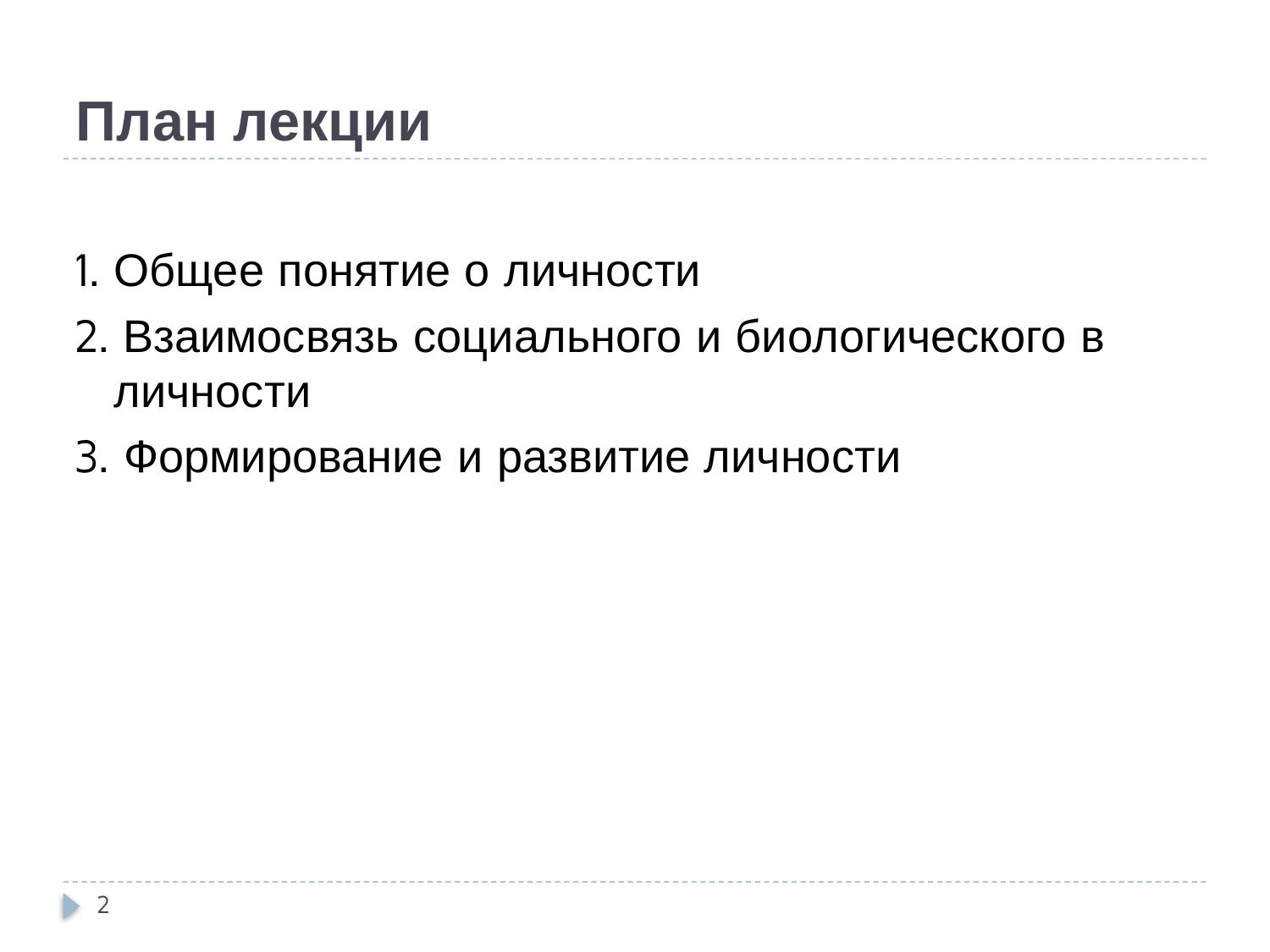

# План лекции

1. Общее понятие о личности
2. Взаимосвязь социального и биологического в личности
3. Формирование и развитие личности
2